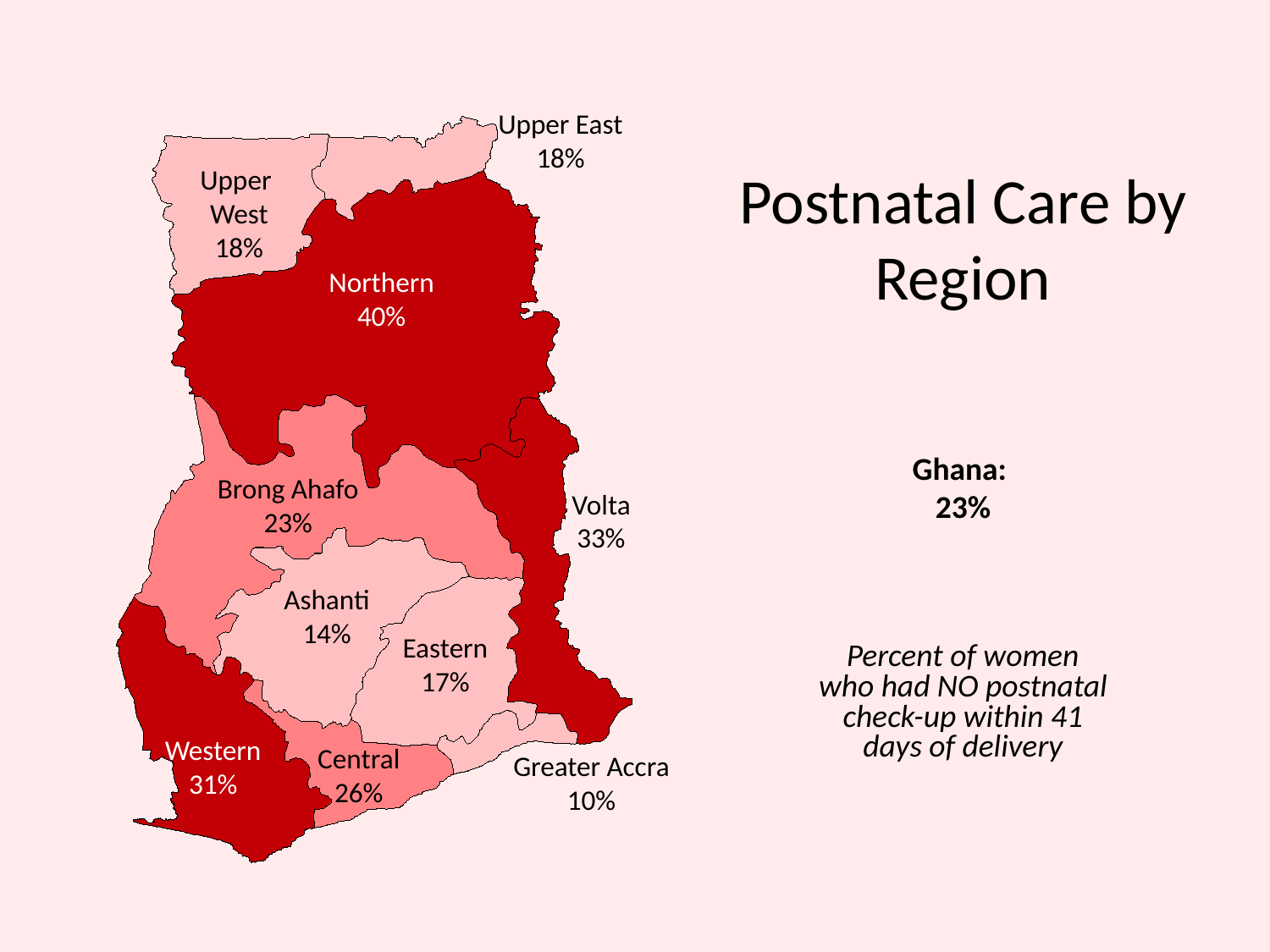

Upper East
18%

Upper
West
18%

Northern
40%

Brong Ahafo
23%
Volta
33%

Ashanti
14%

Eastern
17%

Western
31%
Central
26%
Greater Accra
10%
# Postnatal Care by Region
Ghana:
23%
Percent of women who had NO postnatal check-up within 41 days of delivery